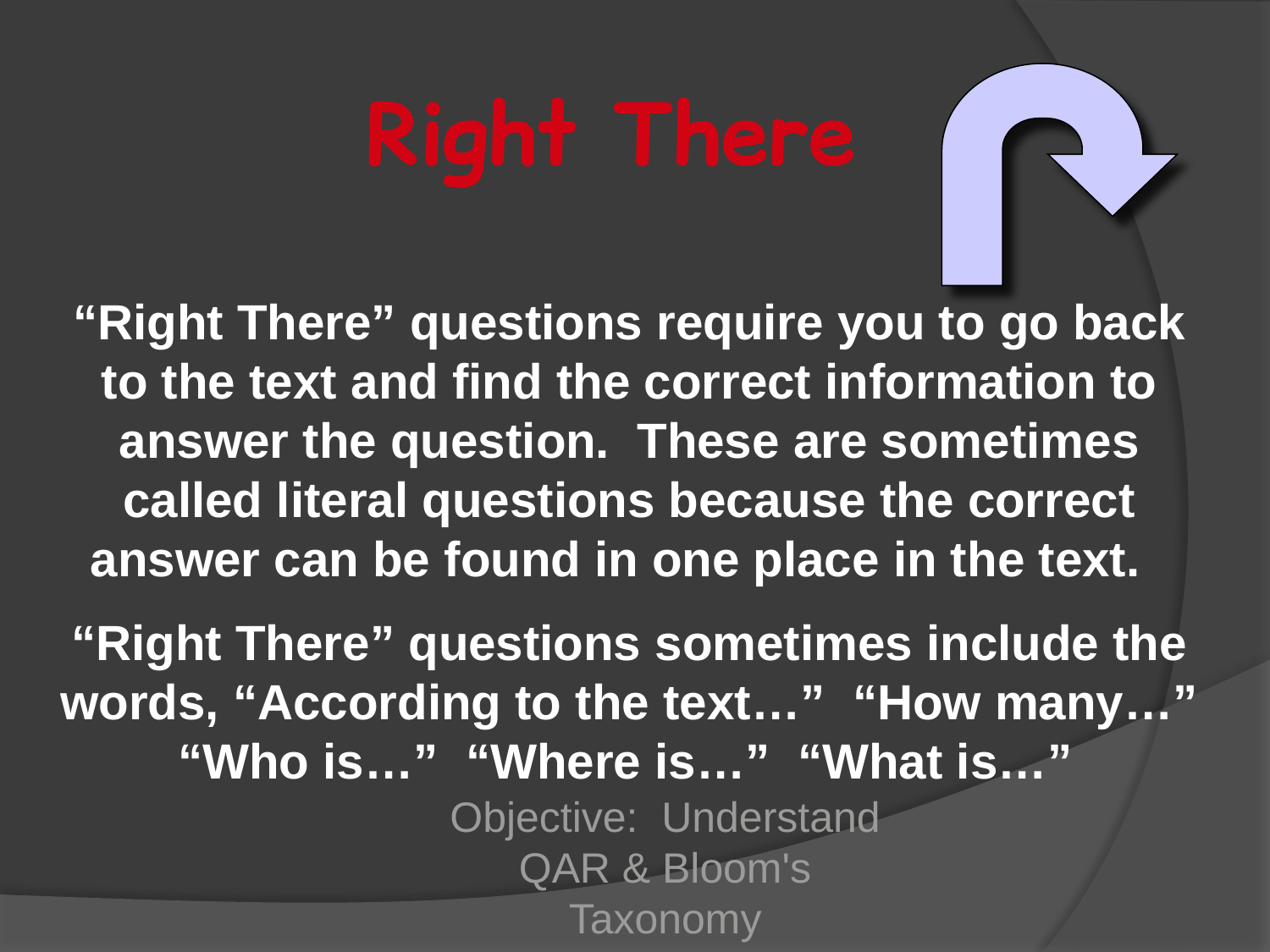

Right There

“Right There” questions require you to go back to the text and find the correct information to answer the question.  These are sometimes called literal questions because the correct answer can be found in one place in the text.
“Right There” questions sometimes include the words, “According to the text…”  “How many…” “Who is…”  “Where is…”  “What is…”

Objective:  Understand QAR & Bloom's Taxonomy